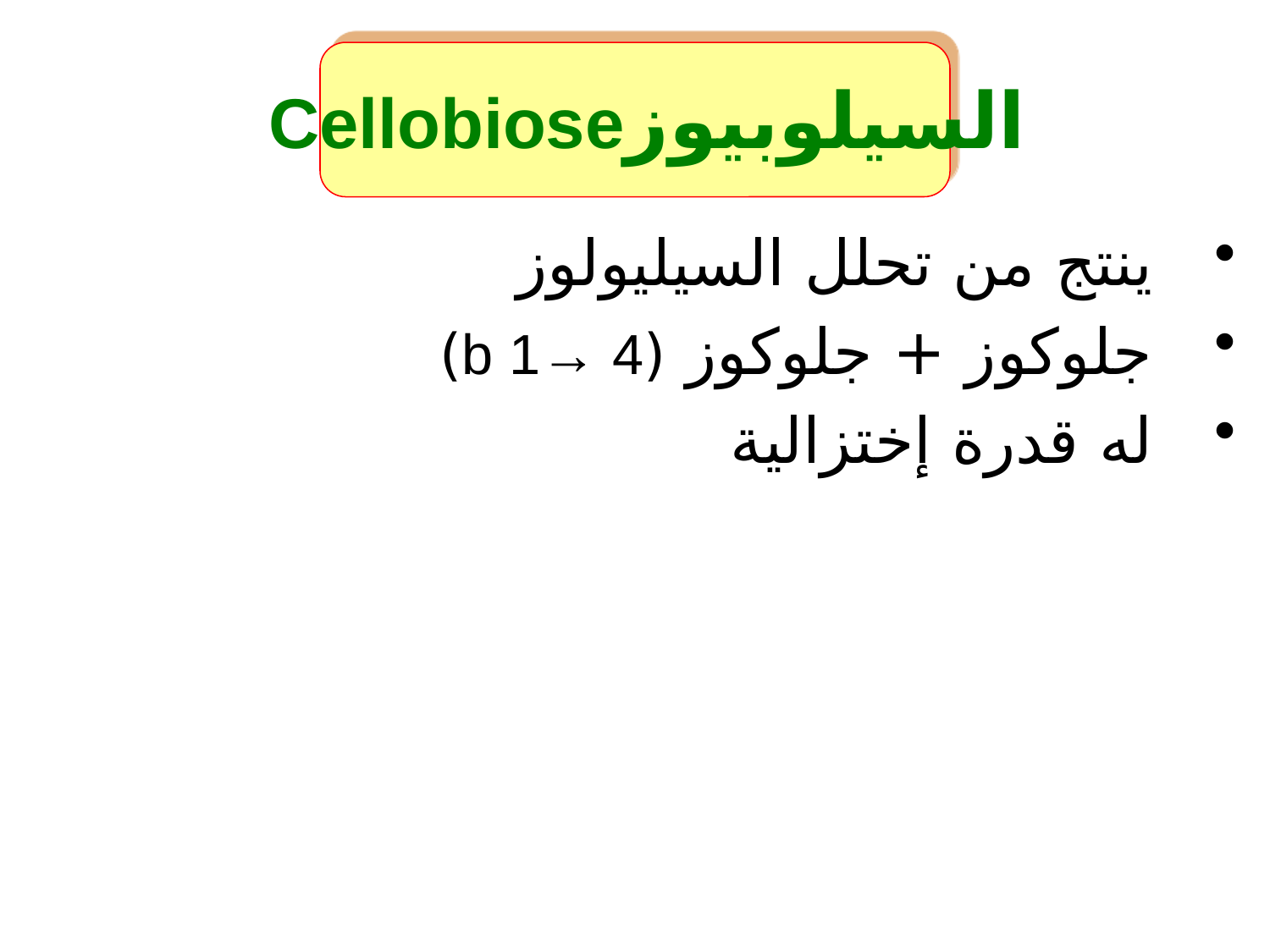

# السيلوبيوزCellobiose

ينتج من تحلل السيليولوز
جلوكوز + جلوكوز (b 1→ 4)
له قدرة إختزالية